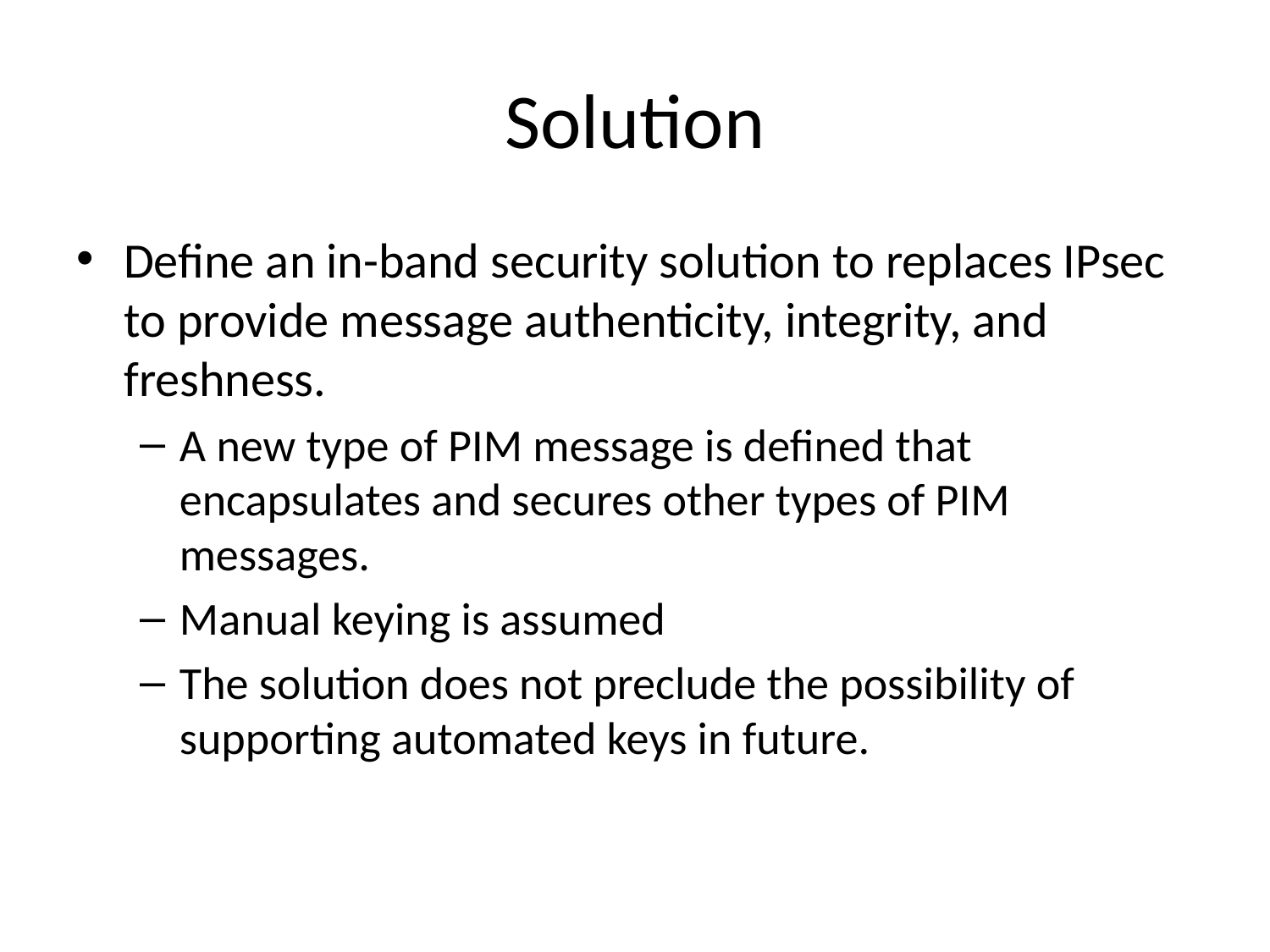

# Solution
Define an in-band security solution to replaces IPsec to provide message authenticity, integrity, and freshness.
A new type of PIM message is defined that encapsulates and secures other types of PIM messages.
Manual keying is assumed
The solution does not preclude the possibility of supporting automated keys in future.